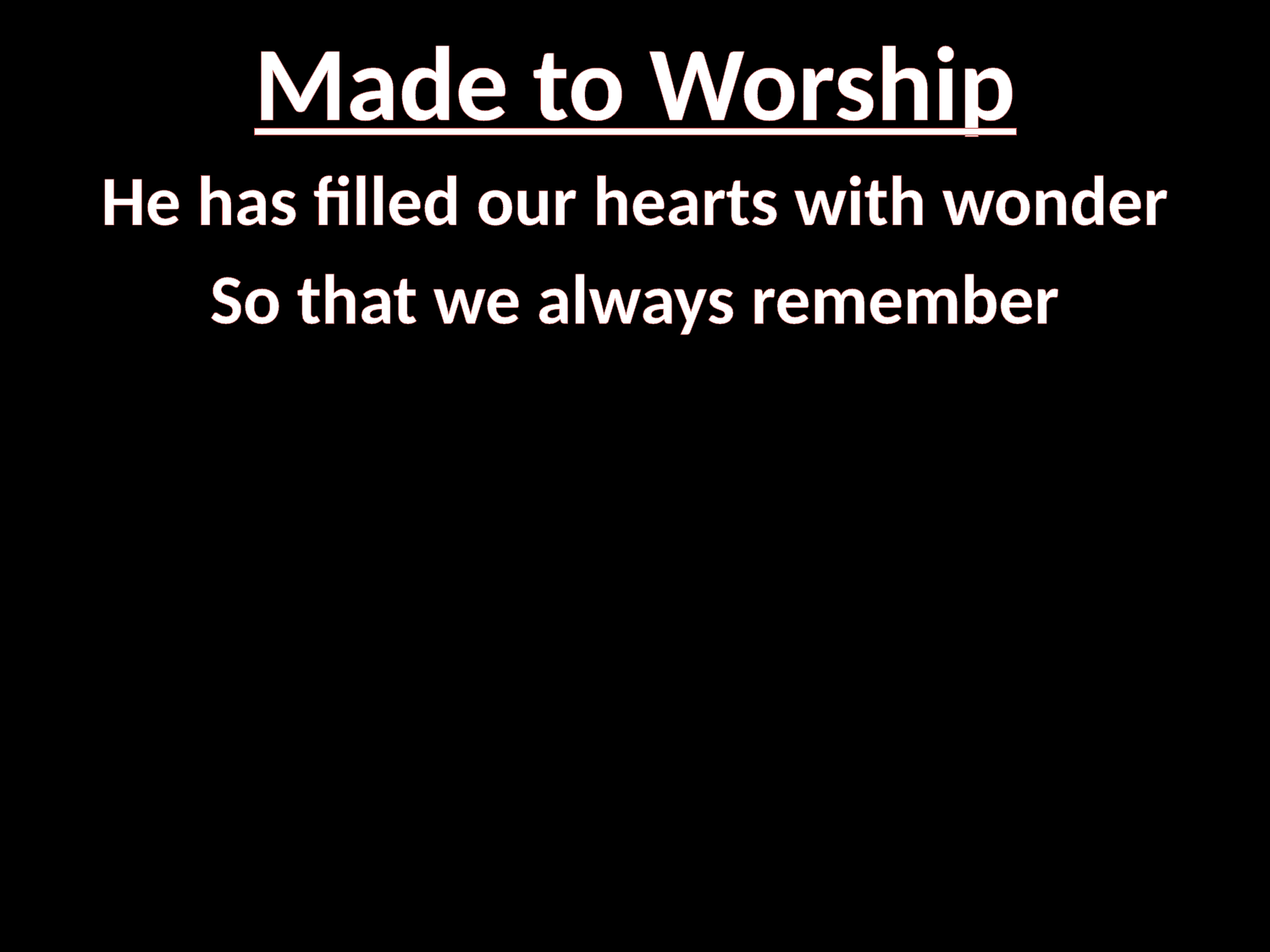

# Made to Worship
He has filled our hearts with wonder
So that we always remember